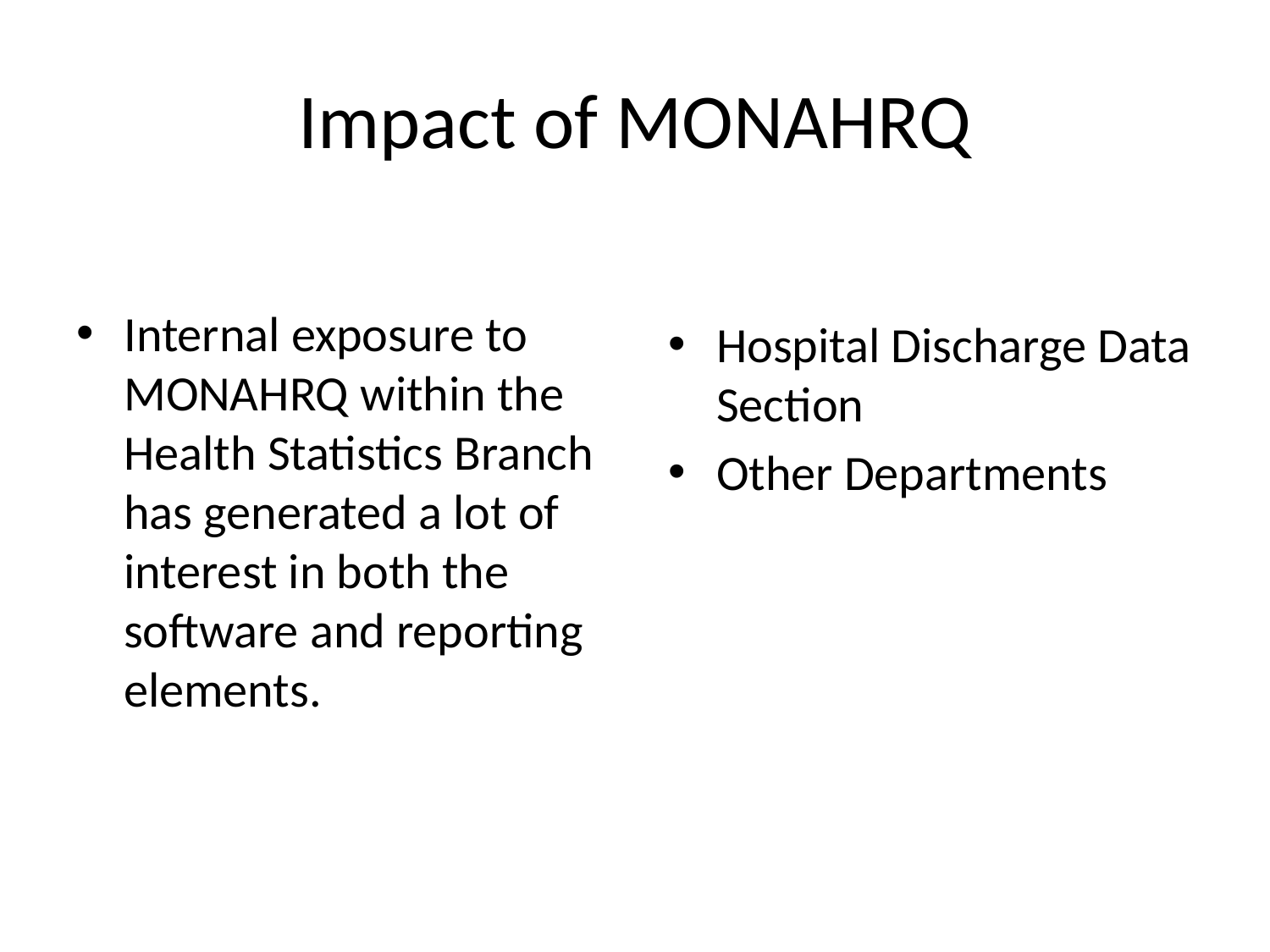

# Impact of MONAHRQ
Internal exposure to MONAHRQ within the Health Statistics Branch has generated a lot of interest in both the software and reporting elements.
Hospital Discharge Data Section
Other Departments